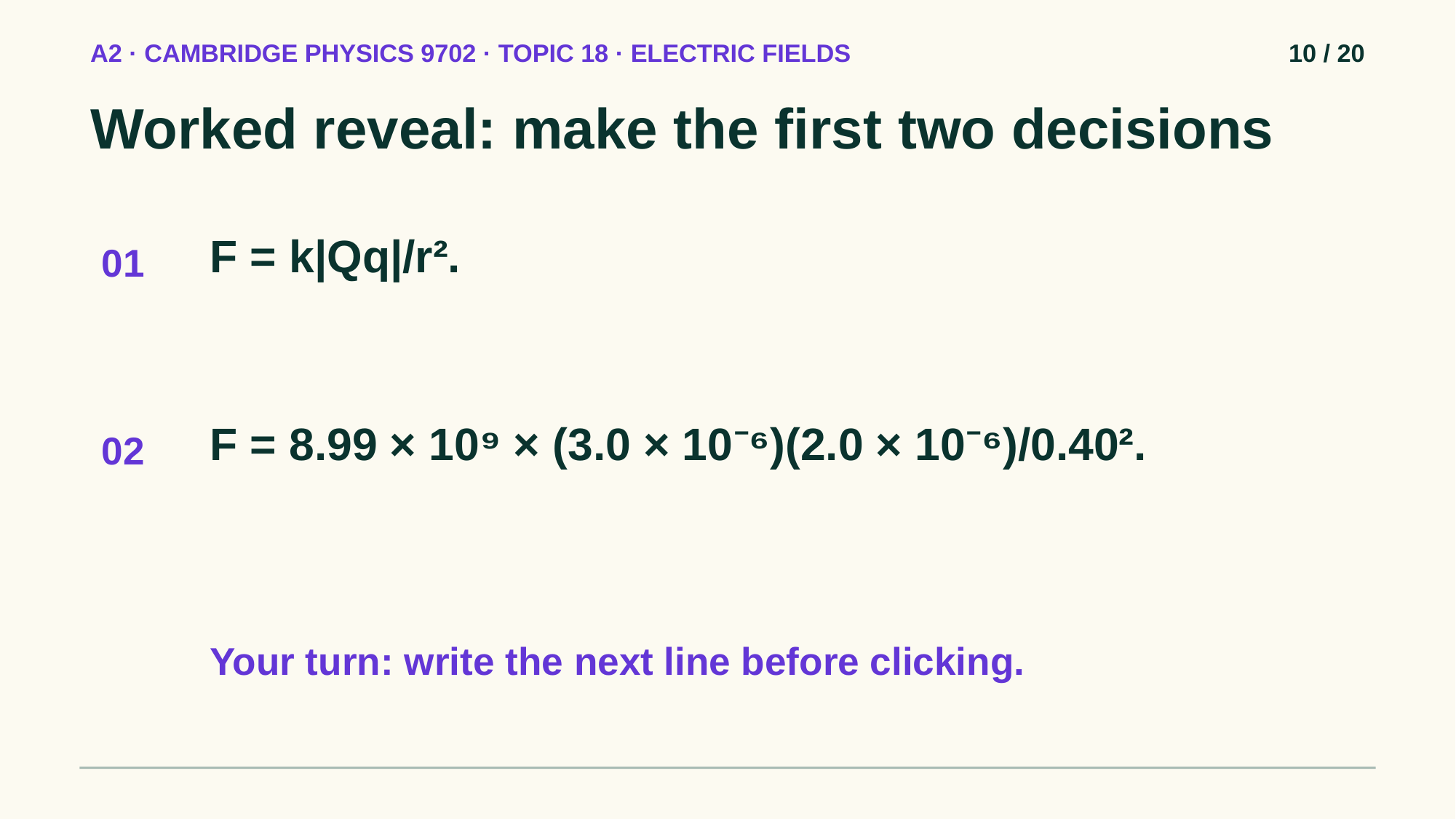

A2 · CAMBRIDGE PHYSICS 9702 · TOPIC 18 · ELECTRIC FIELDS
10 / 20
Worked reveal: make the first two decisions
F = k|Qq|/r².
01
F = 8.99 × 10⁹ × (3.0 × 10⁻⁶)(2.0 × 10⁻⁶)/0.40².
02
Your turn: write the next line before clicking.